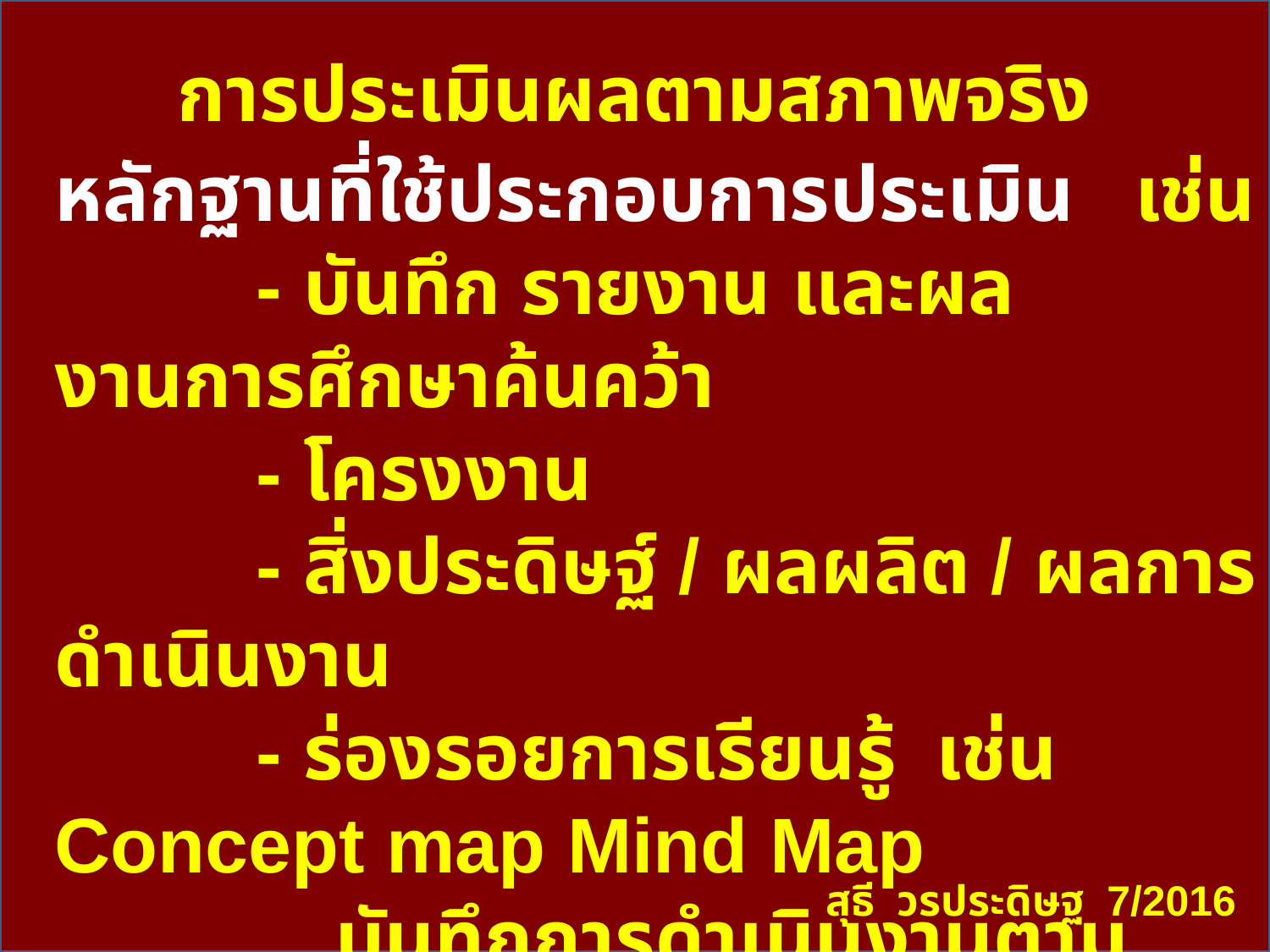

# การประเมินผลตามสภาพจริง
หลักฐานที่ใช้ประกอบการประเมิน   เช่น
          - บันทึก รายงาน และผลงานการศึกษาค้นคว้า
          - โครงงาน
          - สิ่งประดิษฐ์ / ผลผลิต / ผลการดำเนินงาน
          - ร่องรอยการเรียนรู้  เช่น Concept map Mind Map
             บันทึกการดำเนินงานตามกระบวนการ จนกระทั่ง
              ได้สิ่งประดิษฐ์ / ผลผลิต / ผลการดำเนินงาน
                           - แฟ้มสะสมงาน ฯลฯ

สุธี  วรประดิษฐ  7/2016